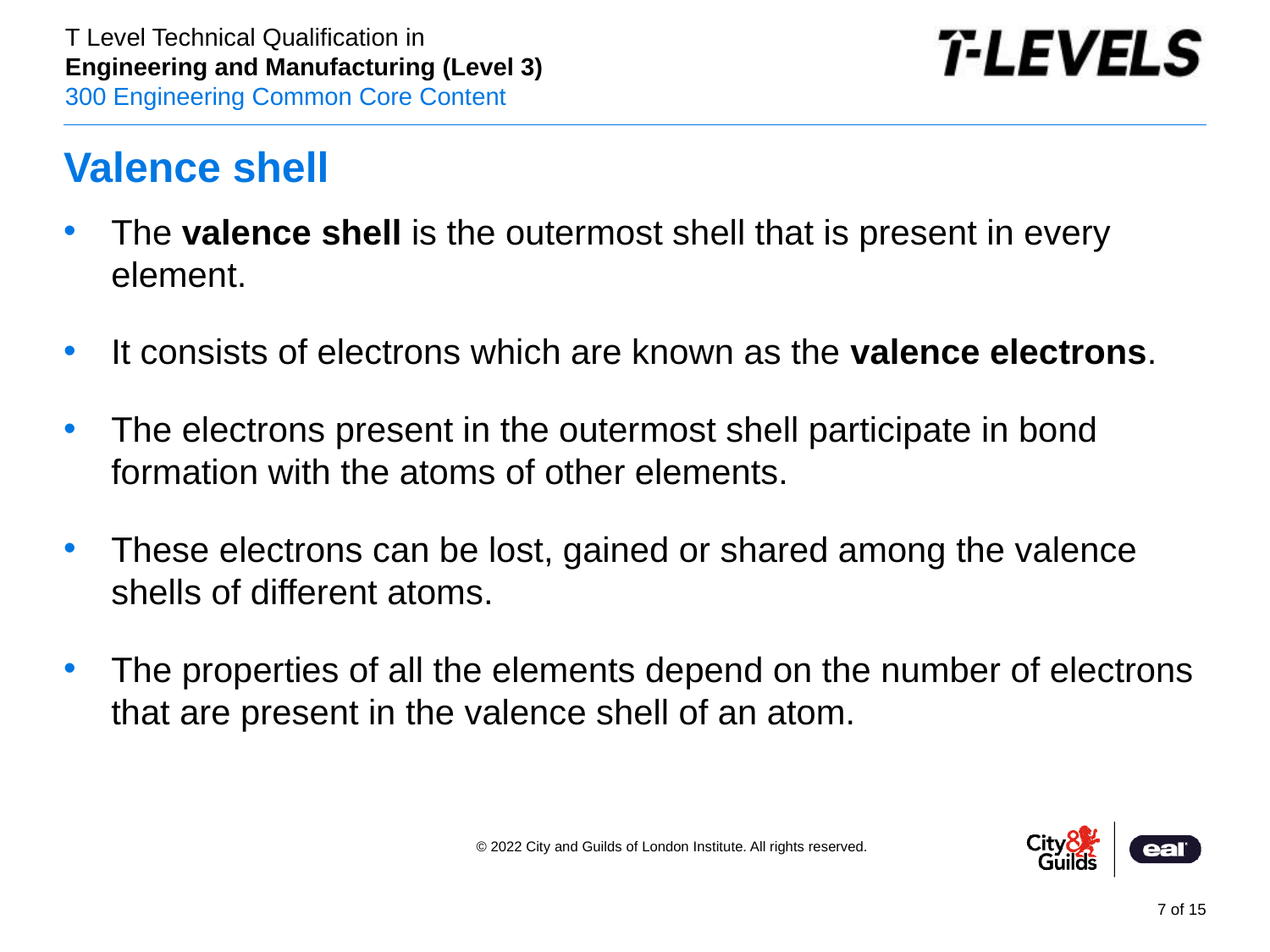

# Valence shell
The valence shell is the outermost shell that is present in every element.
It consists of electrons which are known as the valence electrons.
The electrons present in the outermost shell participate in bond formation with the atoms of other elements.
These electrons can be lost, gained or shared among the valence shells of different atoms.
The properties of all the elements depend on the number of electrons that are present in the valence shell of an atom.